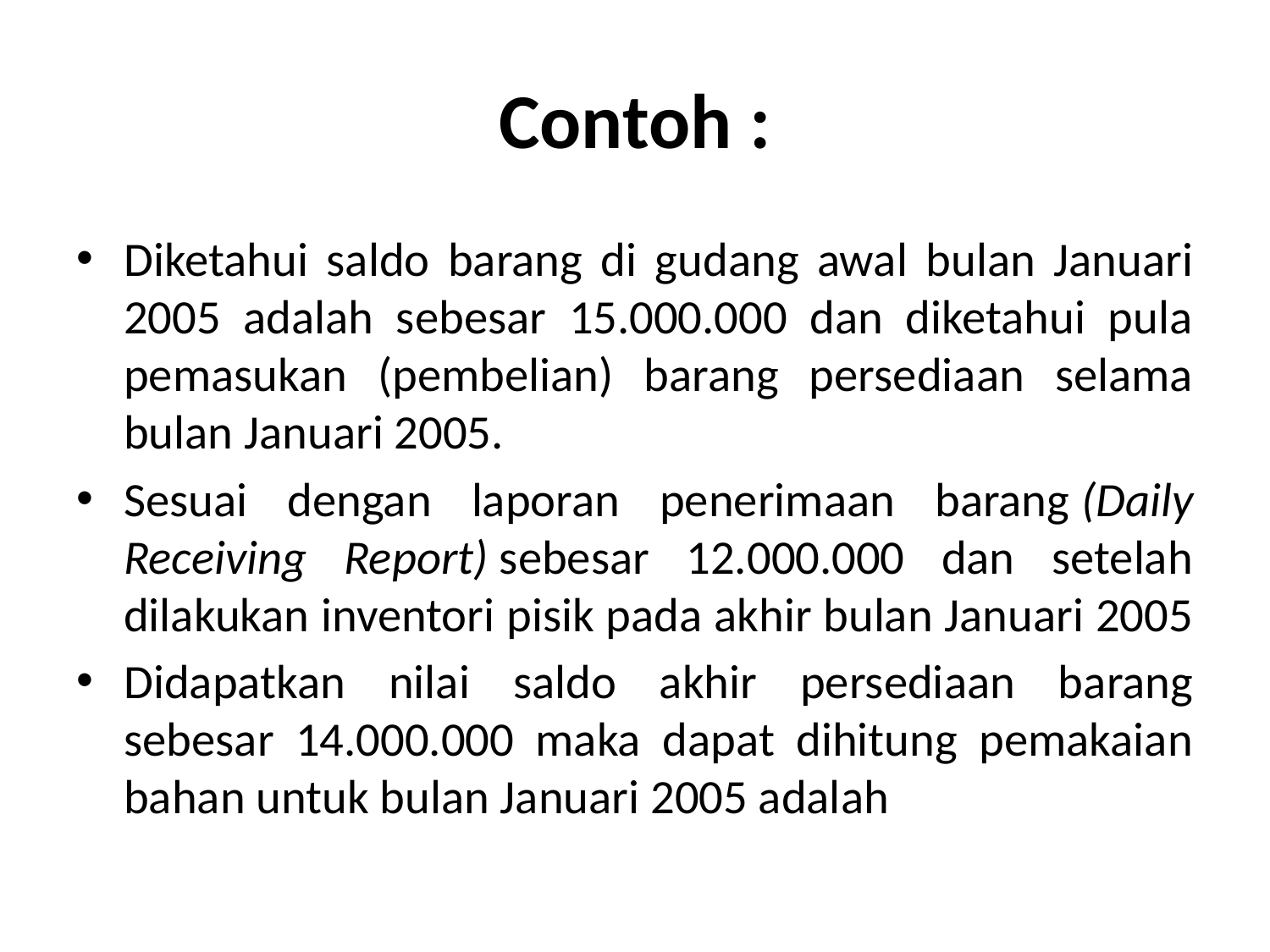

# Contoh :
Diketahui saldo barang di gudang awal bulan Januari 2005 adalah sebesar 15.000.000 dan diketahui pula pemasukan (pembelian) barang persediaan selama bulan Januari 2005.
Sesuai dengan laporan penerimaan barang (Daily Receiving Report) sebesar 12.000.000 dan setelah dilakukan inventori pisik pada akhir bulan Januari 2005
Didapatkan nilai saldo akhir persediaan barang sebesar 14.000.000 maka dapat dihitung pemakaian bahan untuk bulan Januari 2005 adalah